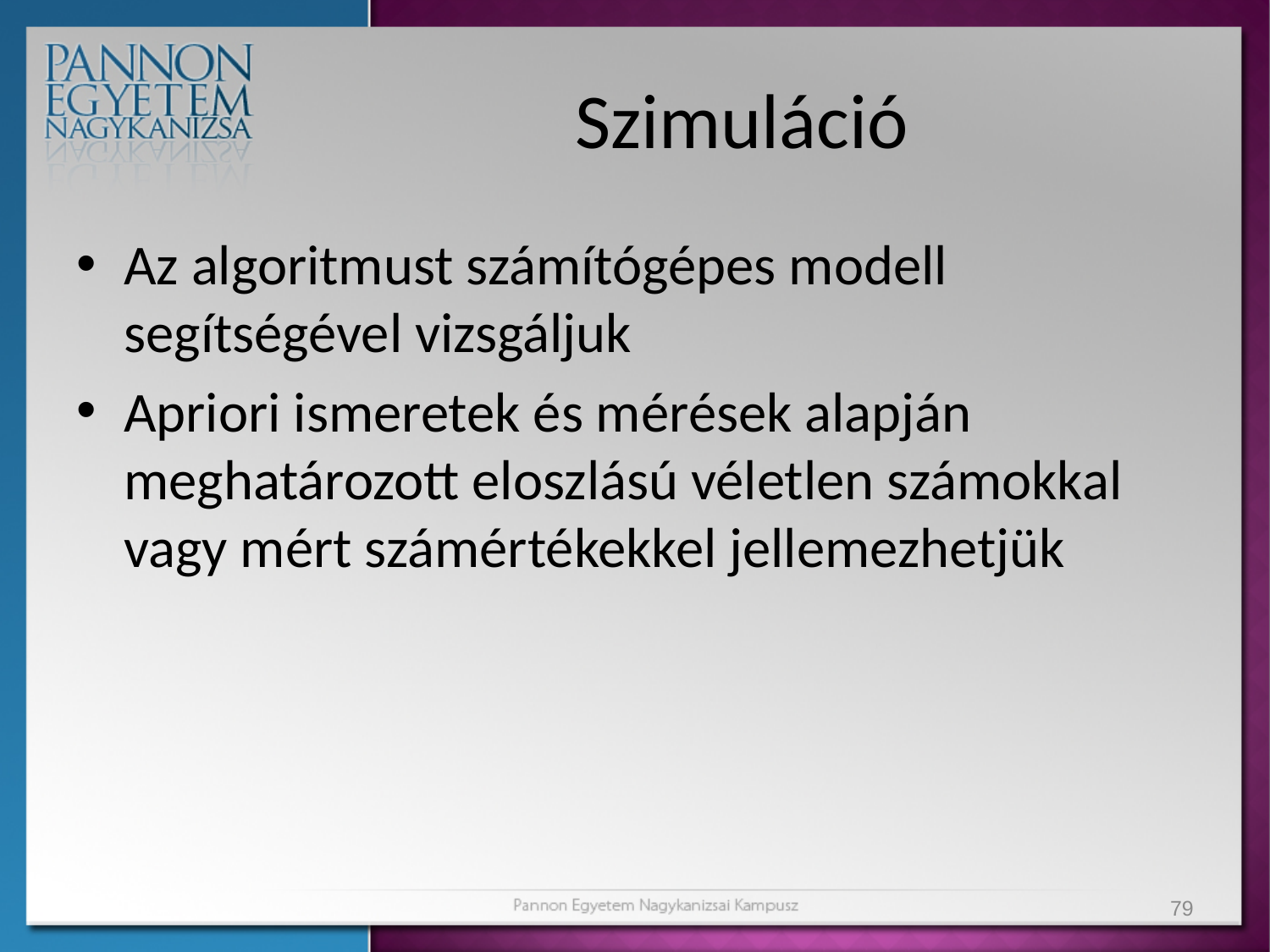

# Szimuláció
Az algoritmust számítógépes modell segítségével vizsgáljuk
Apriori ismeretek és mérések alapján meghatározott eloszlású véletlen számokkal vagy mért számértékekkel jellemezhetjük
79